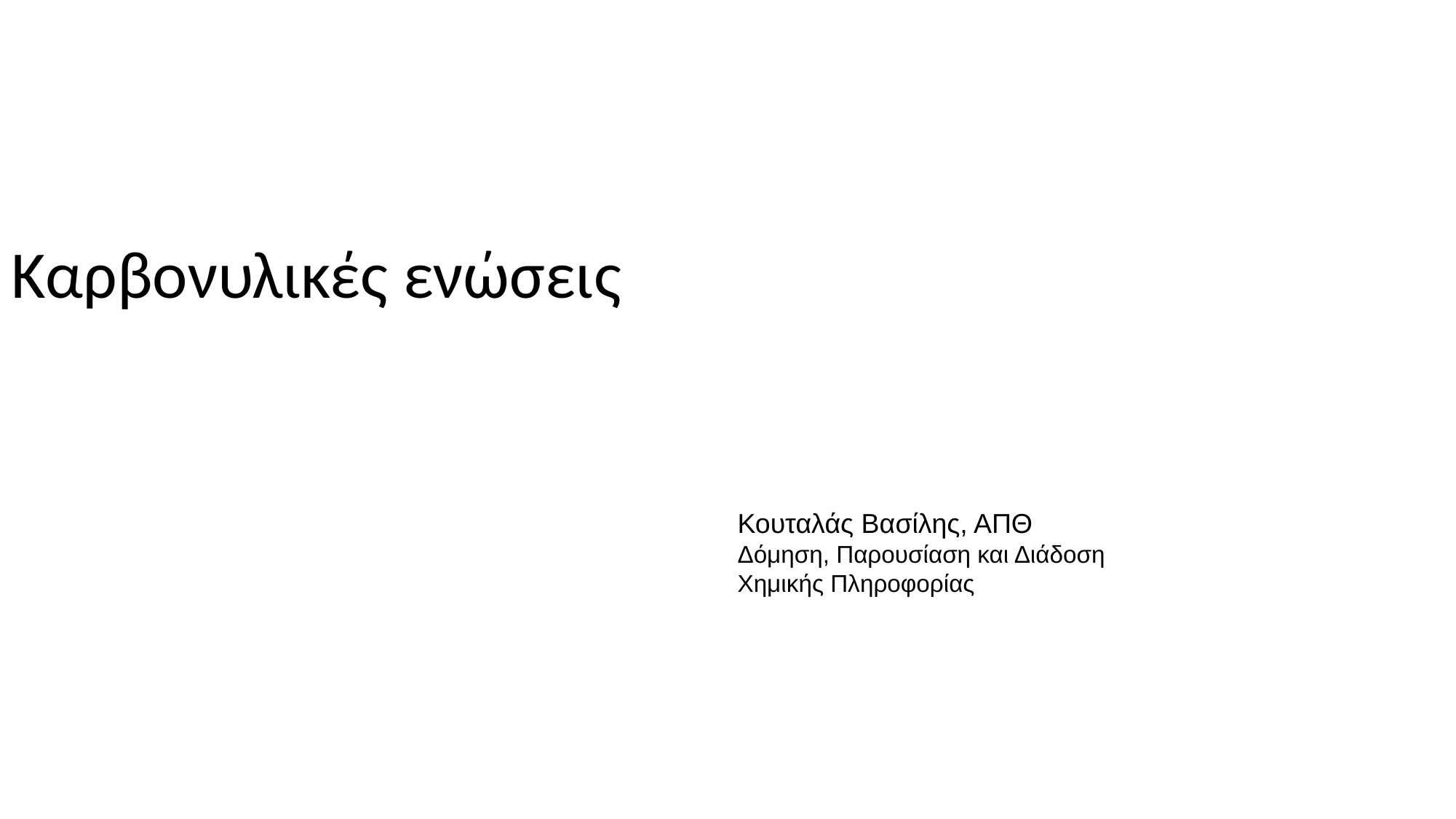

Καρβονυλικές ενώσεις
Κουταλάς Βασίλης, ΑΠΘ
Δόμηση, Παρουσίαση και Διάδοση Χημικής Πληροφορίας